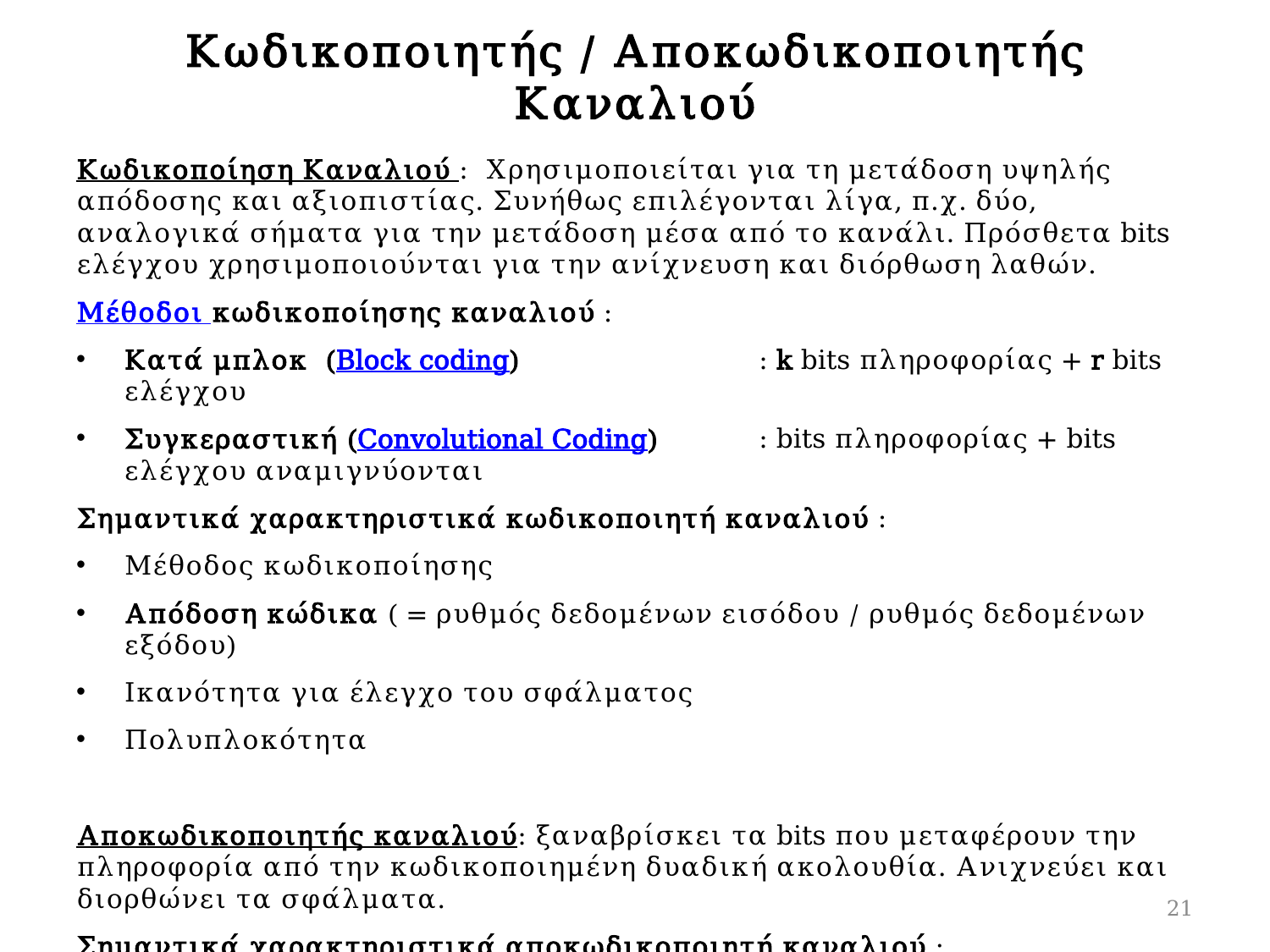

# Κωδικοποιητής / Αποκωδικοποιητής Καναλιού
Κωδικοποίηση Καναλιού :  Χρησιμοποιείται για τη μετάδοση υψηλής απόδοσης και αξιοπιστίας. Συνήθως επιλέγονται λίγα, π.χ. δύο, αναλογικά σήματα για την μετάδοση μέσα από το κανάλι. Πρόσθετα bits ελέγχου χρησιμοποιούνται για την ανίχνευση και διόρθωση λαθών.
Μέθοδοι κωδικοποίησης καναλιού :
Κατά μπλοκ  (Block coding)		: k bits πληροφορίας + r bits ελέγχου
Συγκεραστική (Convolutional Coding)	: bits πληροφορίας + bits ελέγχου αναμιγνύονται
Σημαντικά χαρακτηριστικά κωδικοποιητή καναλιού :
Μέθοδος κωδικοποίησης
Απόδοση κώδικα ( = ρυθμός δεδομένων εισόδου / ρυθμός δεδομένων εξόδου)
Ικανότητα για έλεγχο του σφάλματος
Πολυπλοκότητα

Αποκωδικοποιητής καναλιού: ξαναβρίσκει τα bits που μεταφέρουν την πληροφορία από την κωδικοποιημένη δυαδική ακολουθία. Ανιχνεύει και διορθώνει τα σφάλματα.
Σημαντικά χαρακτηριστικά αποκωδικοποιητή καναλιού :
Πολυπλοκότητα
Χρόνος καθυστέρησης
21